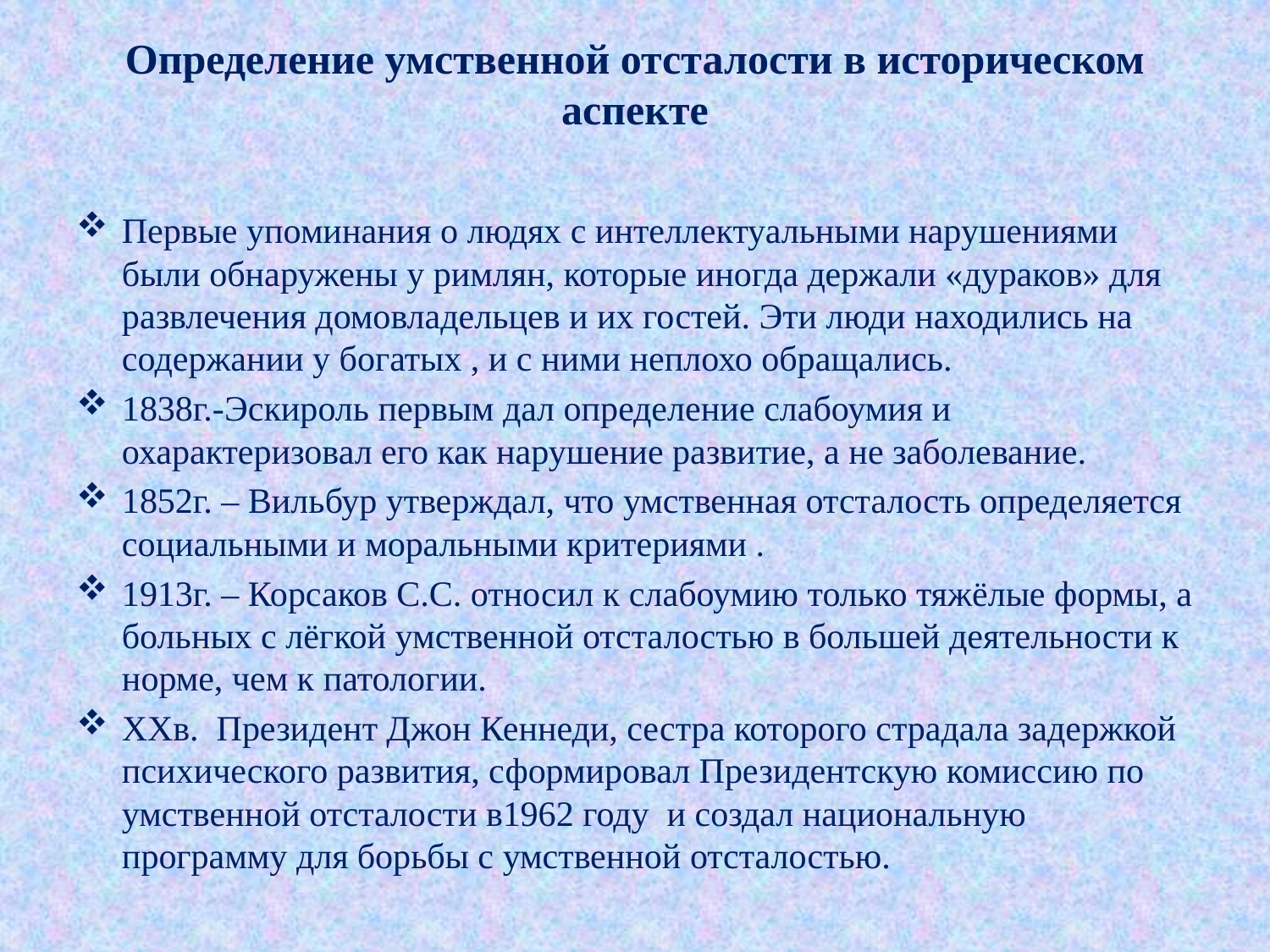

# Определение умственной отсталости в историческом аспекте

Первые упоминания о людях с интеллектуальными нарушениями были обнаружены у римлян, которые иногда держали «дураков» для развлечения домовладельцев и их гостей. Эти люди находились на содержании у богатых , и с ними неплохо обращались.
1838г.-Эскироль первым дал определение слабоумия и охарактеризовал его как нарушение развитие, а не заболевание.
1852г. – Вильбур утверждал, что умственная отсталость определяется социальными и моральными критериями .
1913г. – Корсаков С.С. относил к слабоумию только тяжёлые формы, а больных с лёгкой умственной отсталостью в большей деятельности к норме, чем к патологии.
ХХв.  Президент Джон Кеннеди, сестра которого страдала задержкой психического развития, сформировал Президентскую комиссию по умственной отсталости в1962 году  и создал национальную программу для борьбы с умственной отсталостью.